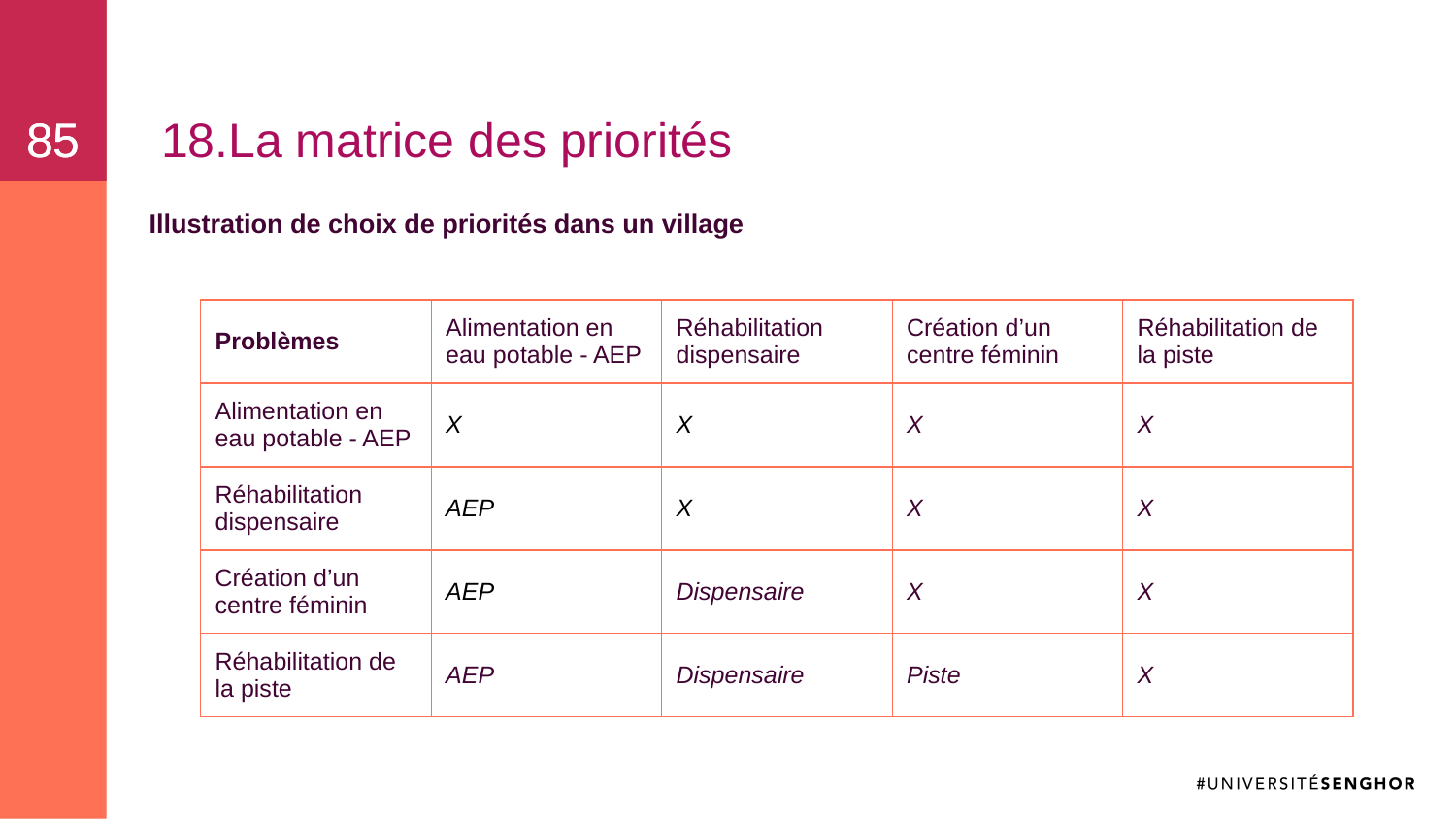

85
85
# La matrice des priorités
Illustration de choix de priorités dans un village
| Problèmes | Alimentation en eau potable - AEP | Réhabilitation dispensaire | Création d’un centre féminin | Réhabilitation de la piste |
| --- | --- | --- | --- | --- |
| Alimentation en eau potable - AEP | X | X | X | X |
| Réhabilitation dispensaire | AEP | X | X | X |
| Création d’un centre féminin | AEP | Dispensaire | X | X |
| Réhabilitation de la piste | AEP | Dispensaire | Piste | X |